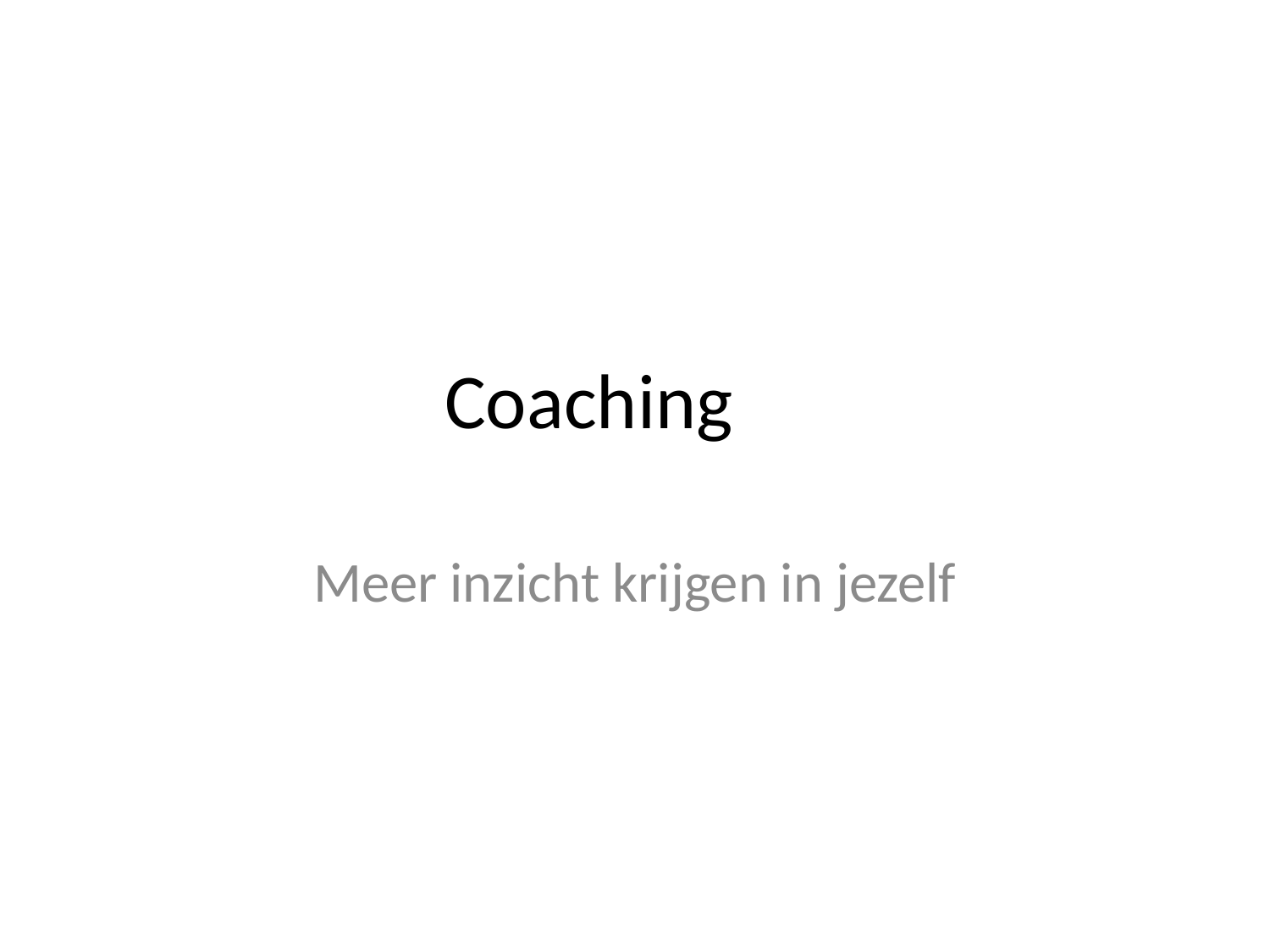

# Coaching
Meer inzicht krijgen in jezelf